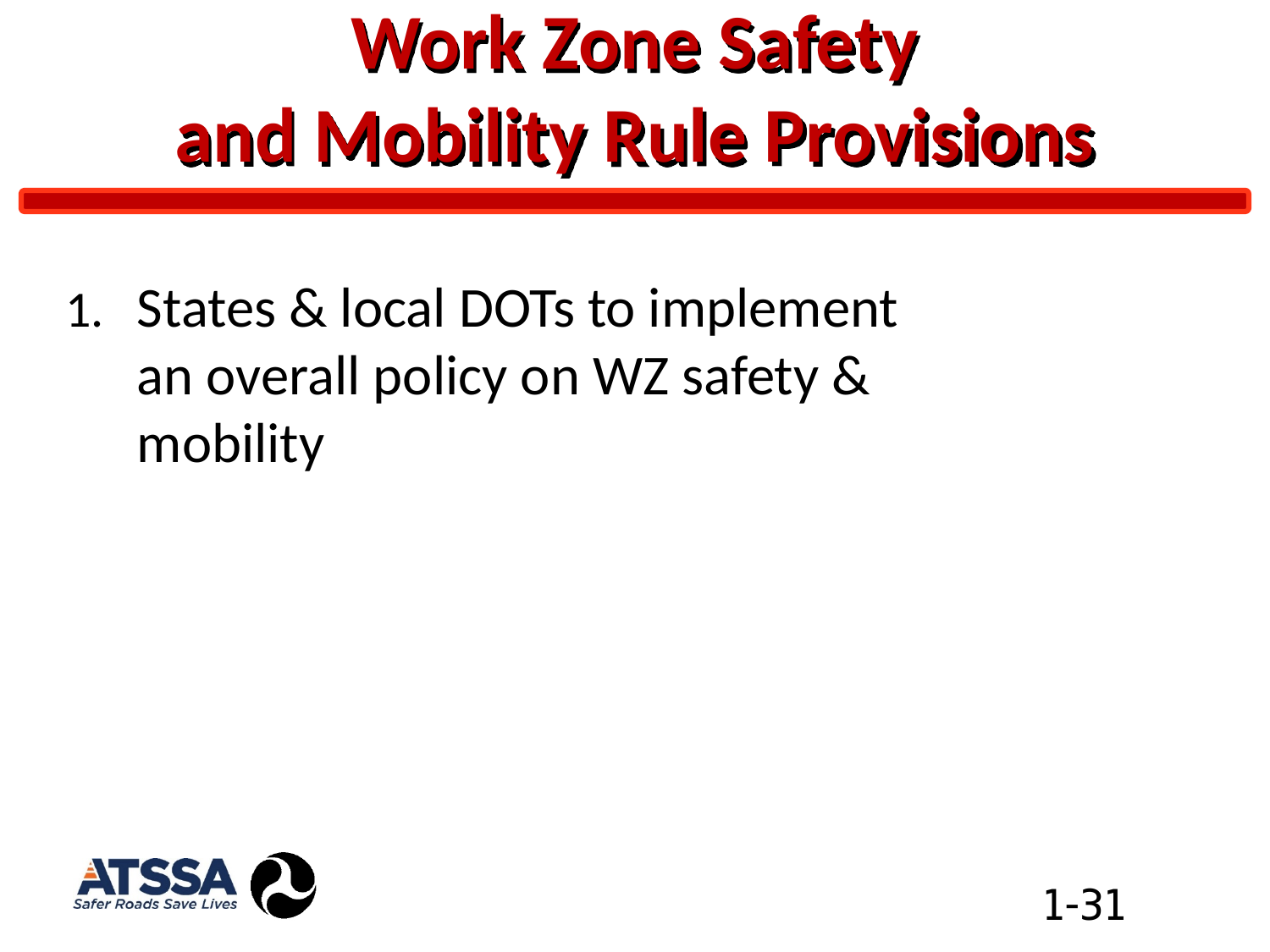

# Work Zone Safety and Mobility Rule Provisions
States & local DOTs to implement an overall policy on WZ safety & mobility